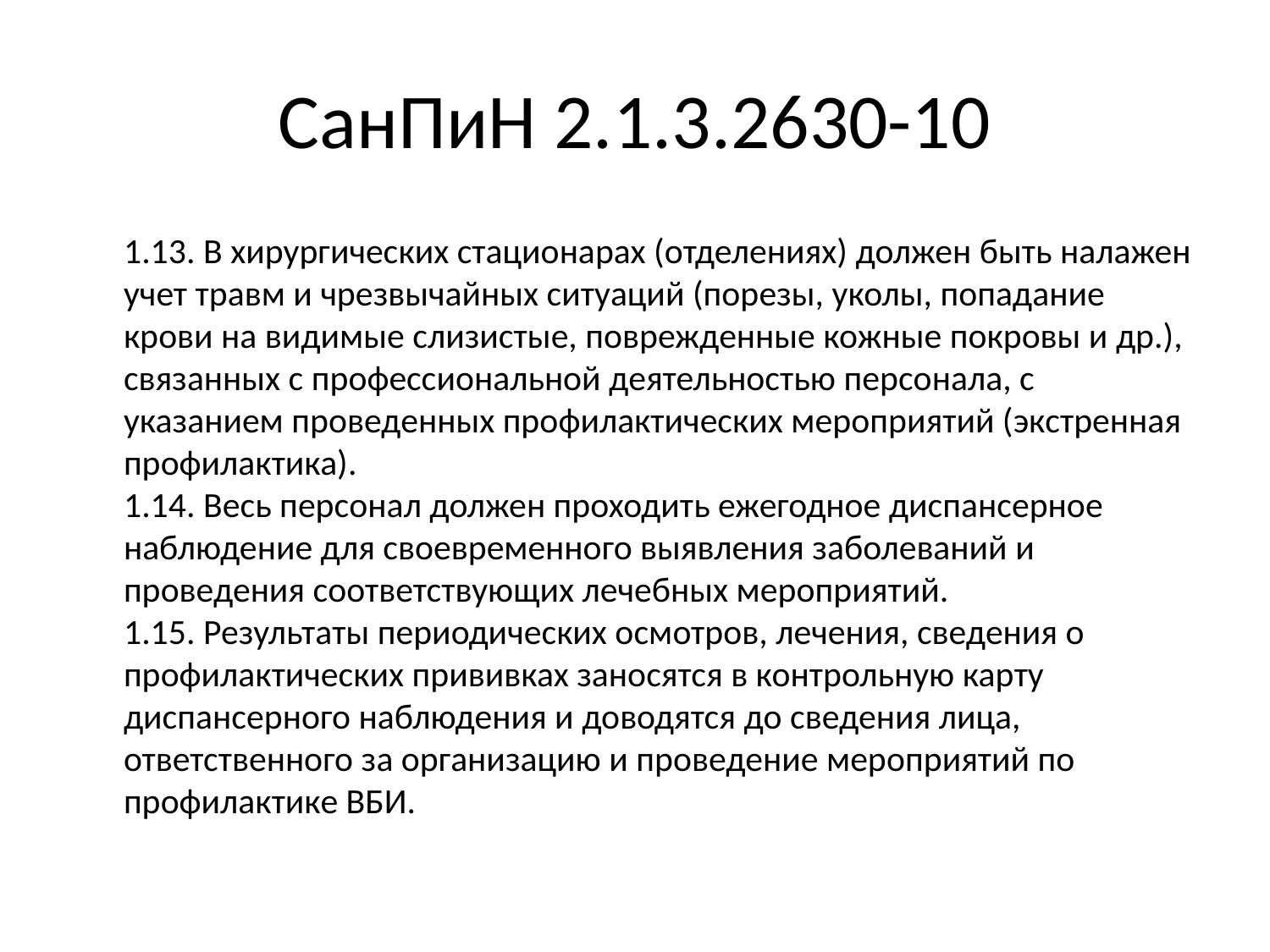

СанПиН 2.1.3.2630-10
	1.13. В хирургических стационарах (отделениях) должен быть налажен учет травм и чрезвычайных ситуаций (порезы, уколы, попадание крови на видимые слизистые, поврежденные кожные покровы и др.), связанных с профессиональной деятельностью персонала, с указанием проведенных профилактических мероприятий (экстренная профилактика).
	1.14. Весь персонал должен проходить ежегодное диспансерное наблюдение для своевременного выявления заболеваний и проведения соответствующих лечебных мероприятий.
	1.15. Результаты периодических осмотров, лечения, сведения о профилактических прививках заносятся в контрольную карту диспансерного наблюдения и доводятся до сведения лица, ответственного за организацию и проведение мероприятий по профилактике ВБИ.